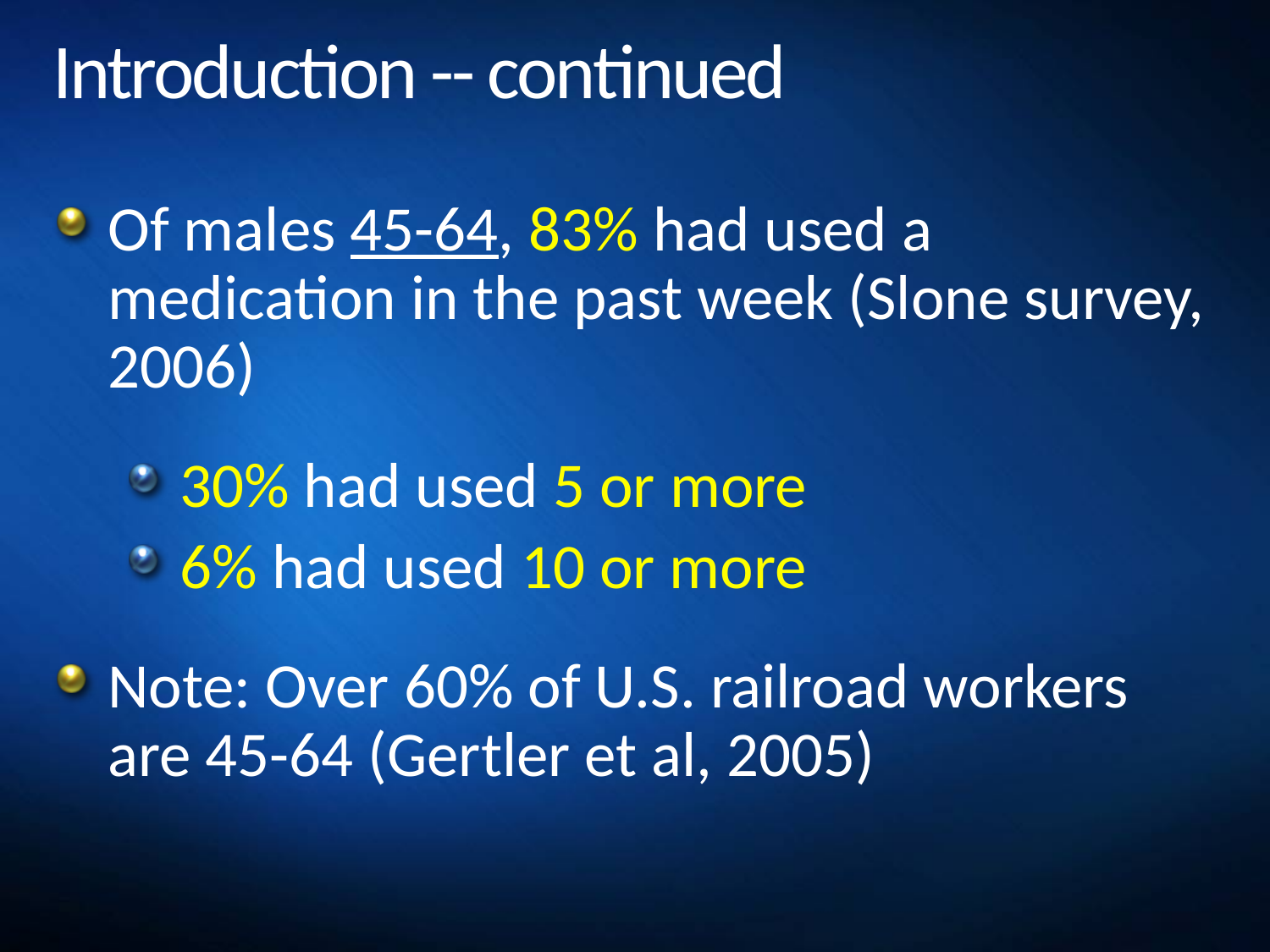

# Introduction -- continued
Of males 45-64, 83% had used a medication in the past week (Slone survey, 2006)

30% had used 5 or more
6% had used 10 or more

Note: Over 60% of U.S. railroad workers are 45-64 (Gertler et al, 2005)